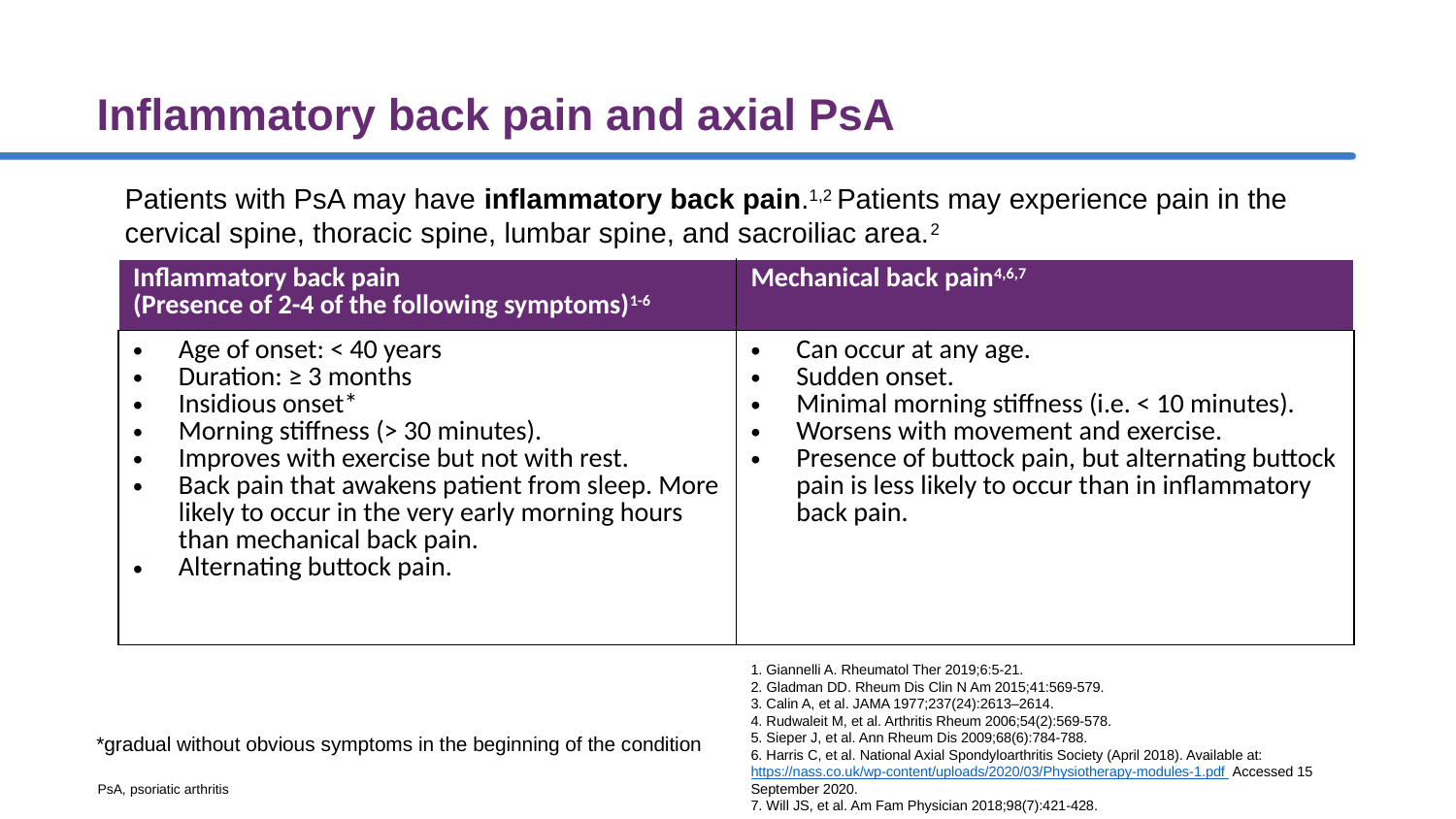

# Inflammatory back pain and axial PsA
Patients with PsA may have inflammatory back pain.1,2 Patients may experience pain in the
cervical spine, thoracic spine, lumbar spine, and sacroiliac area.2
| Inflammatory back pain (Presence of 2-4 of the following symptoms)1-6 | Mechanical back pain4,6,7 |
| --- | --- |
| Age of onset: < 40 years Duration: ≥ 3 months Insidious onset\* Morning stiffness (> 30 minutes). Improves with exercise but not with rest. Back pain that awakens patient from sleep. More likely to occur in the very early morning hours than mechanical back pain. Alternating buttock pain. | Can occur at any age. Sudden onset. Minimal morning stiffness (i.e. < 10 minutes). Worsens with movement and exercise. Presence of buttock pain, but alternating buttock pain is less likely to occur than in inflammatory back pain. |
1. Giannelli A. Rheumatol Ther 2019;6:5-21.
2. Gladman DD. Rheum Dis Clin N Am 2015;41:569-579.
3. Calin A, et al. JAMA 1977;237(24):2613–2614.
4. Rudwaleit M, et al. Arthritis Rheum 2006;54(2):569-578.
5. Sieper J, et al. Ann Rheum Dis 2009;68(6):784-788.
6. Harris C, et al. National Axial Spondyloarthritis Society (April 2018). Available at: https://nass.co.uk/wp-content/uploads/2020/03/Physiotherapy-modules-1.pdf  Accessed 15 September 2020.
7. Will JS, et al. Am Fam Physician 2018;98(7):421-428.
*gradual without obvious symptoms in the beginning of the condition

PsA, psoriatic arthritis